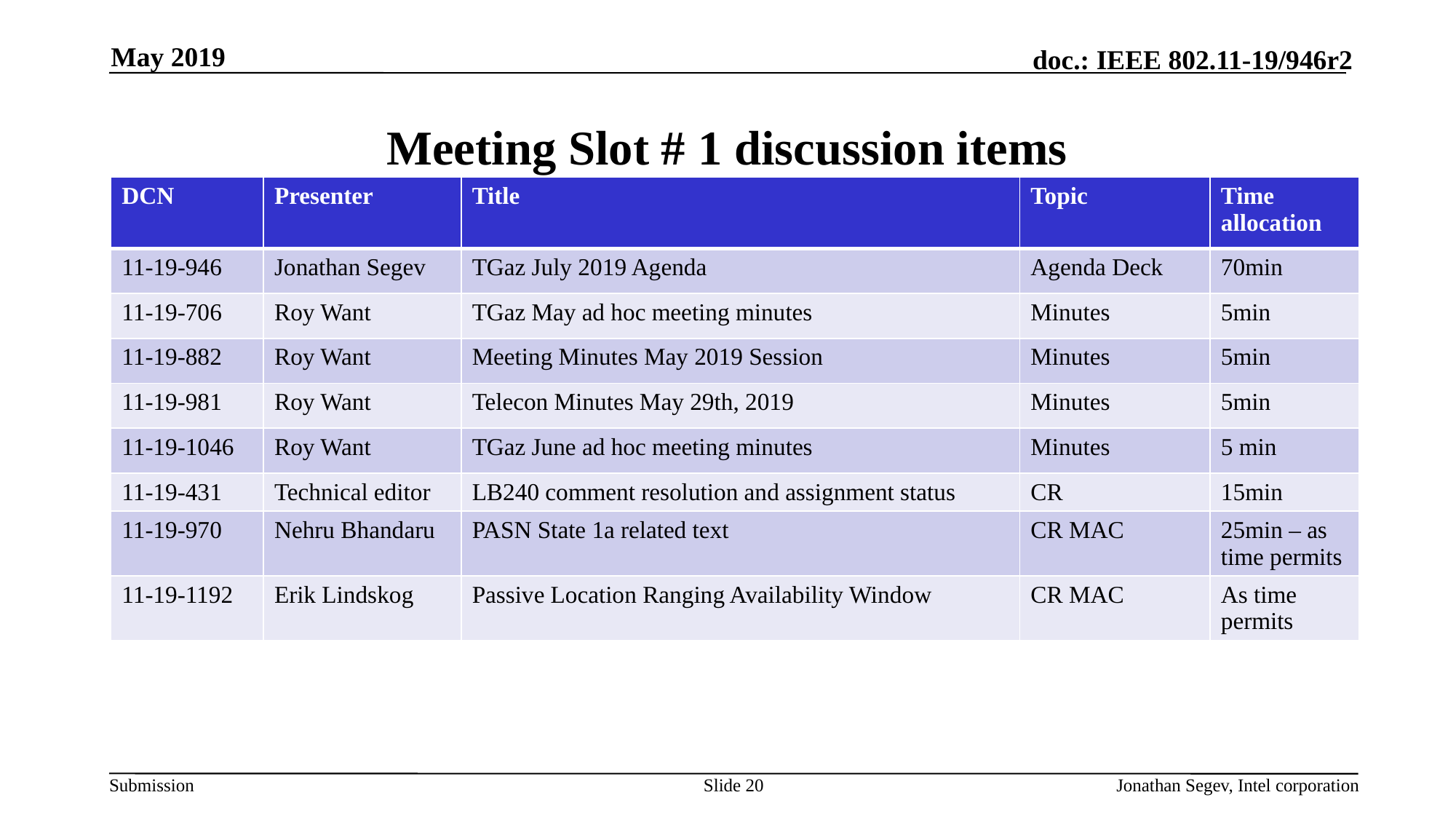

May 2019
# Meeting Slot # 1 discussion items
| DCN | Presenter | Title | Topic | Time allocation |
| --- | --- | --- | --- | --- |
| 11-19-946 | Jonathan Segev | TGaz July 2019 Agenda | Agenda Deck | 70min |
| 11-19-706 | Roy Want | TGaz May ad hoc meeting minutes | Minutes | 5min |
| 11-19-882 | Roy Want | Meeting Minutes May 2019 Session | Minutes | 5min |
| 11-19-981 | Roy Want | Telecon Minutes May 29th, 2019 | Minutes | 5min |
| 11-19-1046 | Roy Want | TGaz June ad hoc meeting minutes | Minutes | 5 min |
| 11-19-431 | Technical editor | LB240 comment resolution and assignment status | CR | 15min |
| 11-19-970 | Nehru Bhandaru | PASN State 1a related text | CR MAC | 25min – as time permits |
| 11-19-1192 | Erik Lindskog | Passive Location Ranging Availability Window | CR MAC | As time permits |
Slide 20
Jonathan Segev, Intel corporation